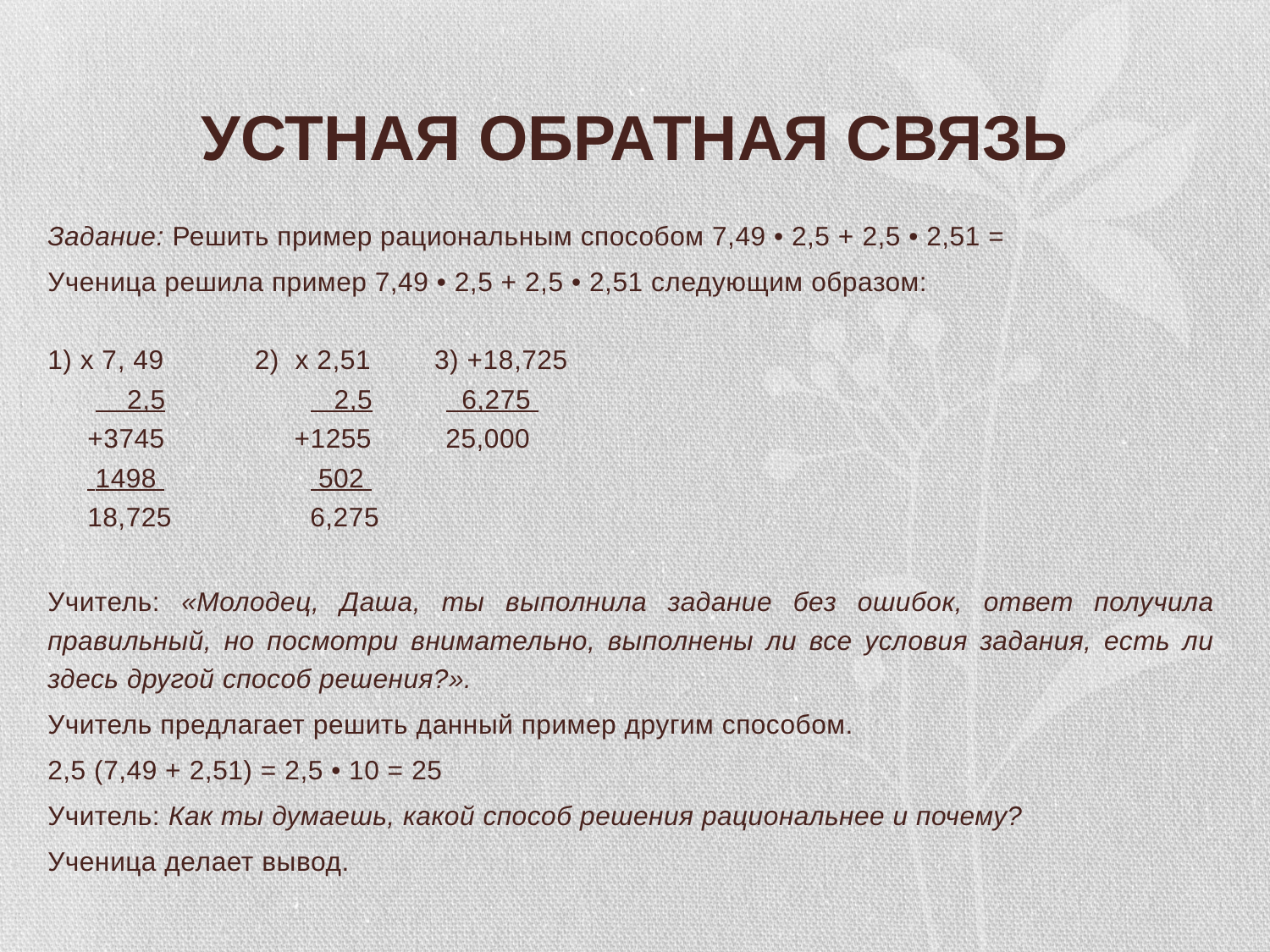

# УСТНАЯ ОБРАТНАЯ СВЯЗЬ
Задание: Решить пример рациональным способом 7,49 • 2,5 + 2,5 • 2,51 =
Ученица решила пример 7,49 • 2,5 + 2,5 • 2,51 следующим образом:

1) х 7, 49	    2)  х 2,51        3) +18,725
          2,5	              2,5	        6,275
     +3745	         +1255	      25,000
      1498 	            502
     18,725	           6,275

Учитель: «Молодец, Даша, ты выполнила задание без ошибок, ответ получила правильный, но посмотри внимательно, выполнены ли все условия задания, есть ли здесь другой способ решения?».
Учитель предлагает решить данный пример другим способом.
2,5 (7,49 + 2,51) = 2,5 • 10 = 25
Учитель: Как ты думаешь, какой способ решения рациональнее и почему?
Ученица делает вывод.